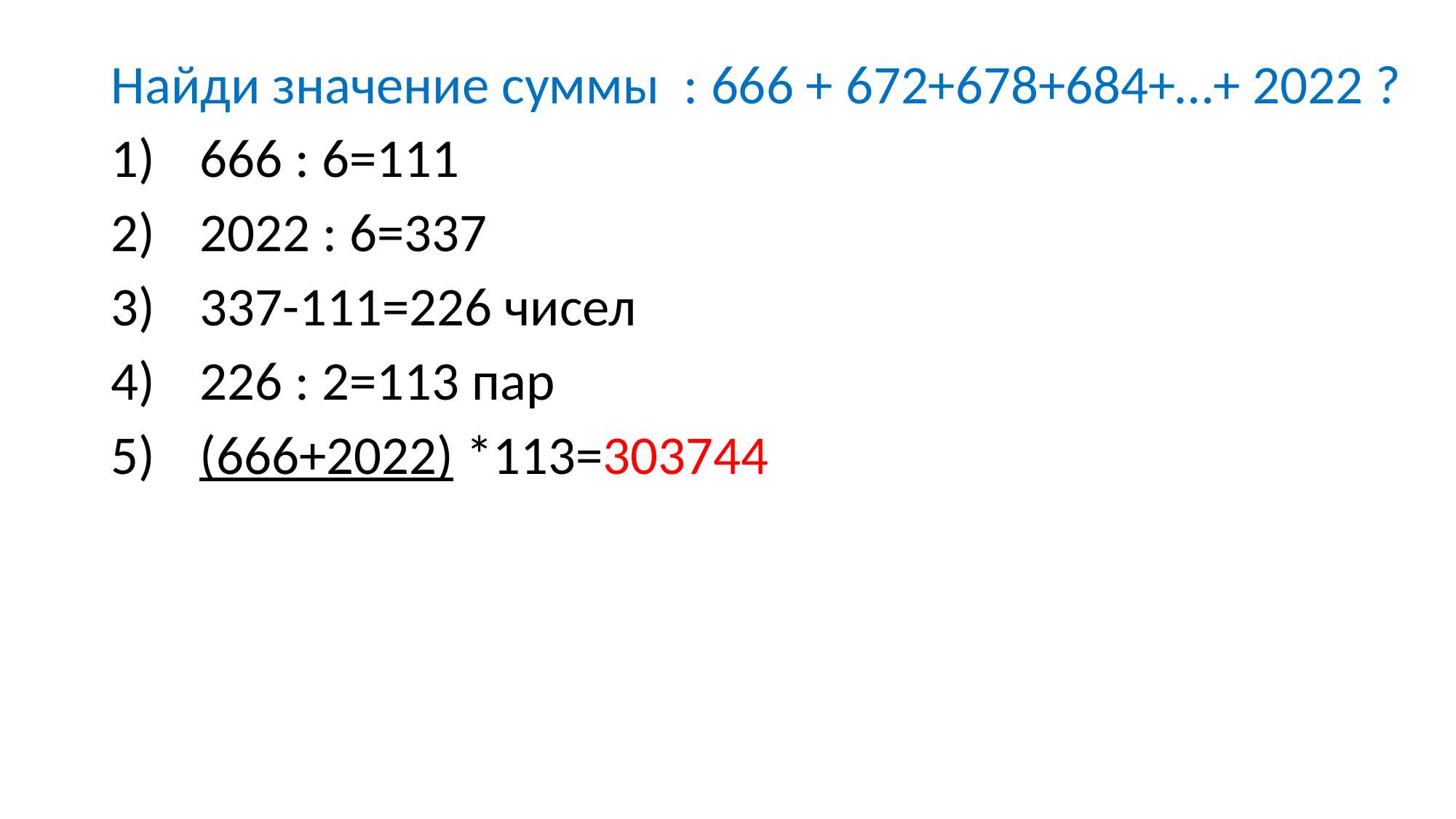

Найди значение суммы  : 666 + 672+678+684+…+ 2022 ?
666 : 6=111
2022 : 6=337
337-111=226 чисел
226 : 2=113 пар
(666+2022) *113=303744